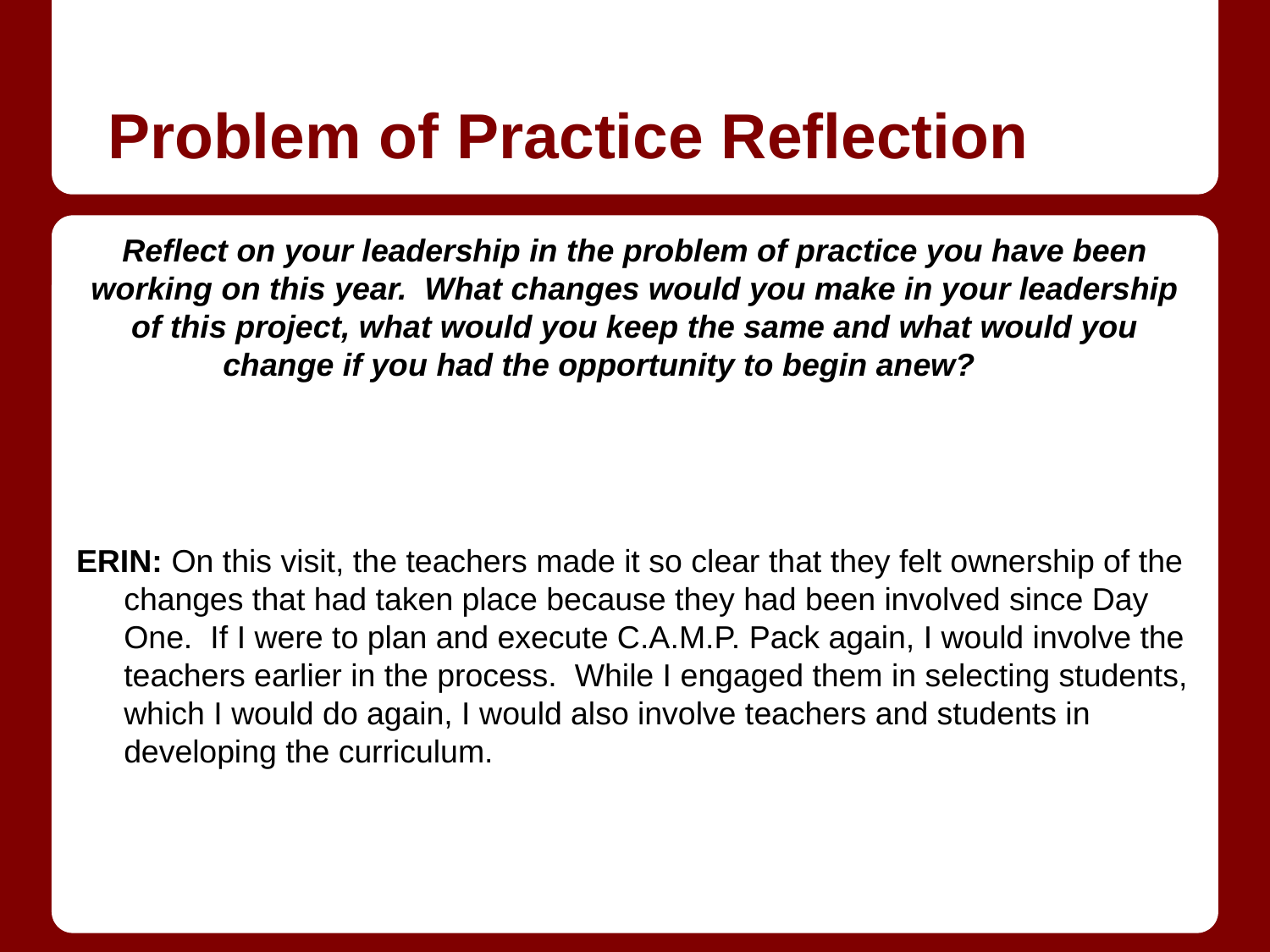

# Problem of Practice Reflection
Reflect on your leadership in the problem of practice you have been working on this year.  What changes would you make in your leadership of this project, what would you keep the same and what would you change if you had the opportunity to begin anew?

ERIN: On this visit, the teachers made it so clear that they felt ownership of the changes that had taken place because they had been involved since Day One.  If I were to plan and execute C.A.M.P. Pack again, I would involve the teachers earlier in the process.  While I engaged them in selecting students, which I would do again, I would also involve teachers and students in developing the curriculum.